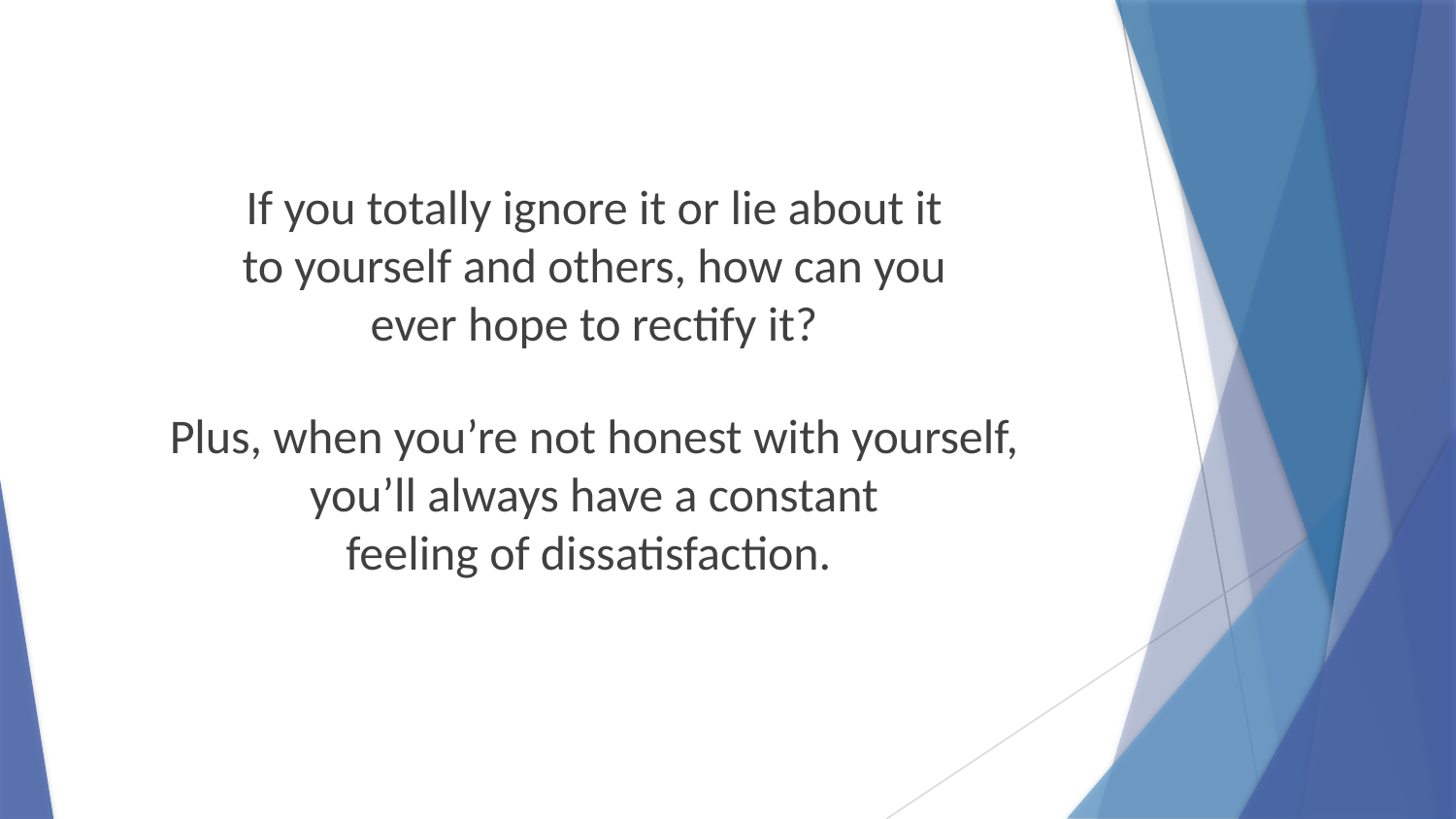

If you totally ignore it or lie about it
to yourself and others, how can you
ever hope to rectify it?
Plus, when you’re not honest with yourself,
you’ll always have a constant
feeling of dissatisfaction.